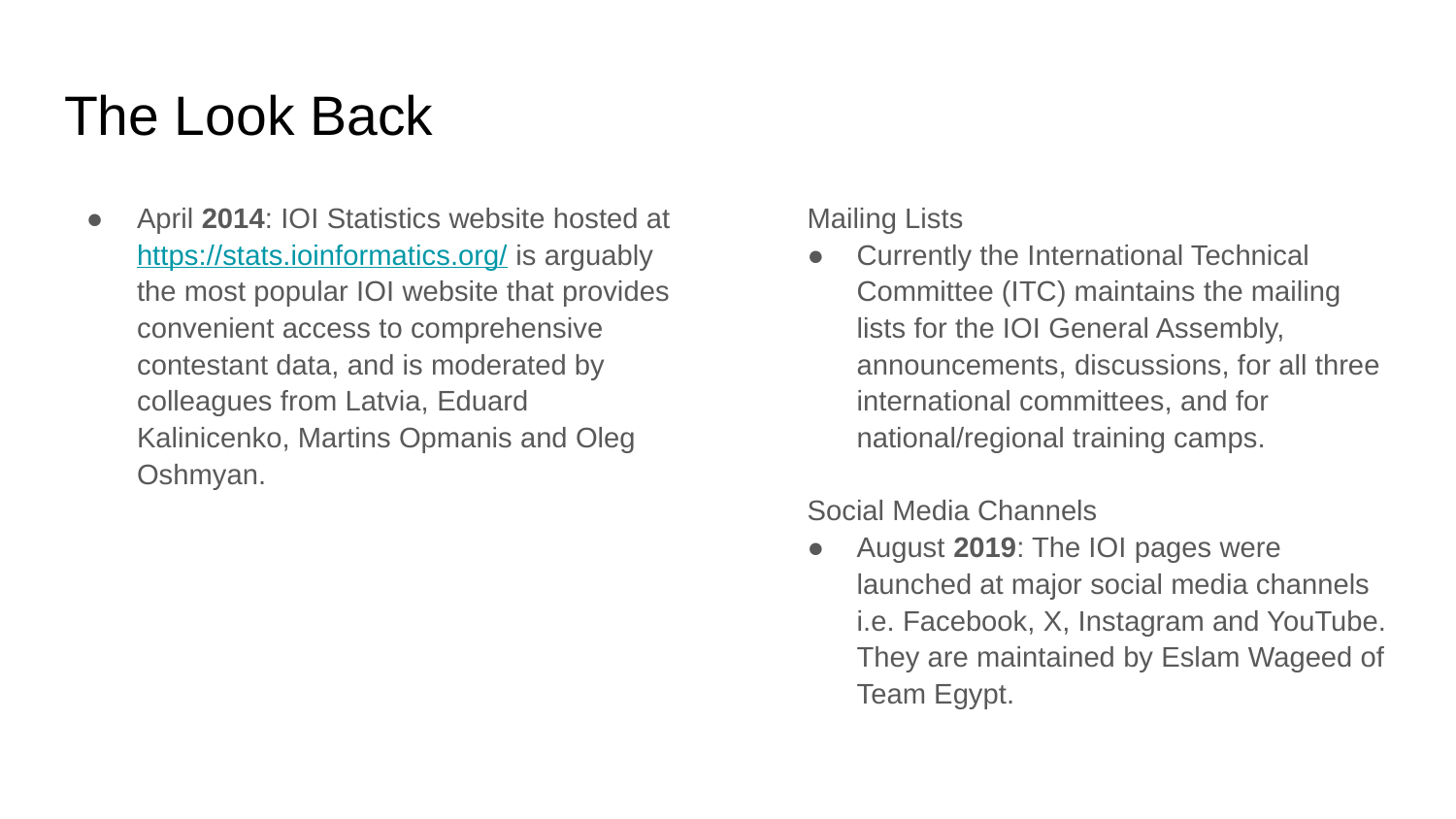

# The Look Back
April 2014: IOI Statistics website hosted at https://stats.ioinformatics.org/ is arguably the most popular IOI website that provides convenient access to comprehensive contestant data, and is moderated by colleagues from Latvia, Eduard Kalinicenko, Martins Opmanis and Oleg Oshmyan.
Mailing Lists
Currently the International Technical Committee (ITC) maintains the mailing lists for the IOI General Assembly, announcements, discussions, for all three international committees, and for national/regional training camps.

Social Media Channels
August 2019: The IOI pages were launched at major social media channels i.e. Facebook, X, Instagram and YouTube. They are maintained by Eslam Wageed of Team Egypt.